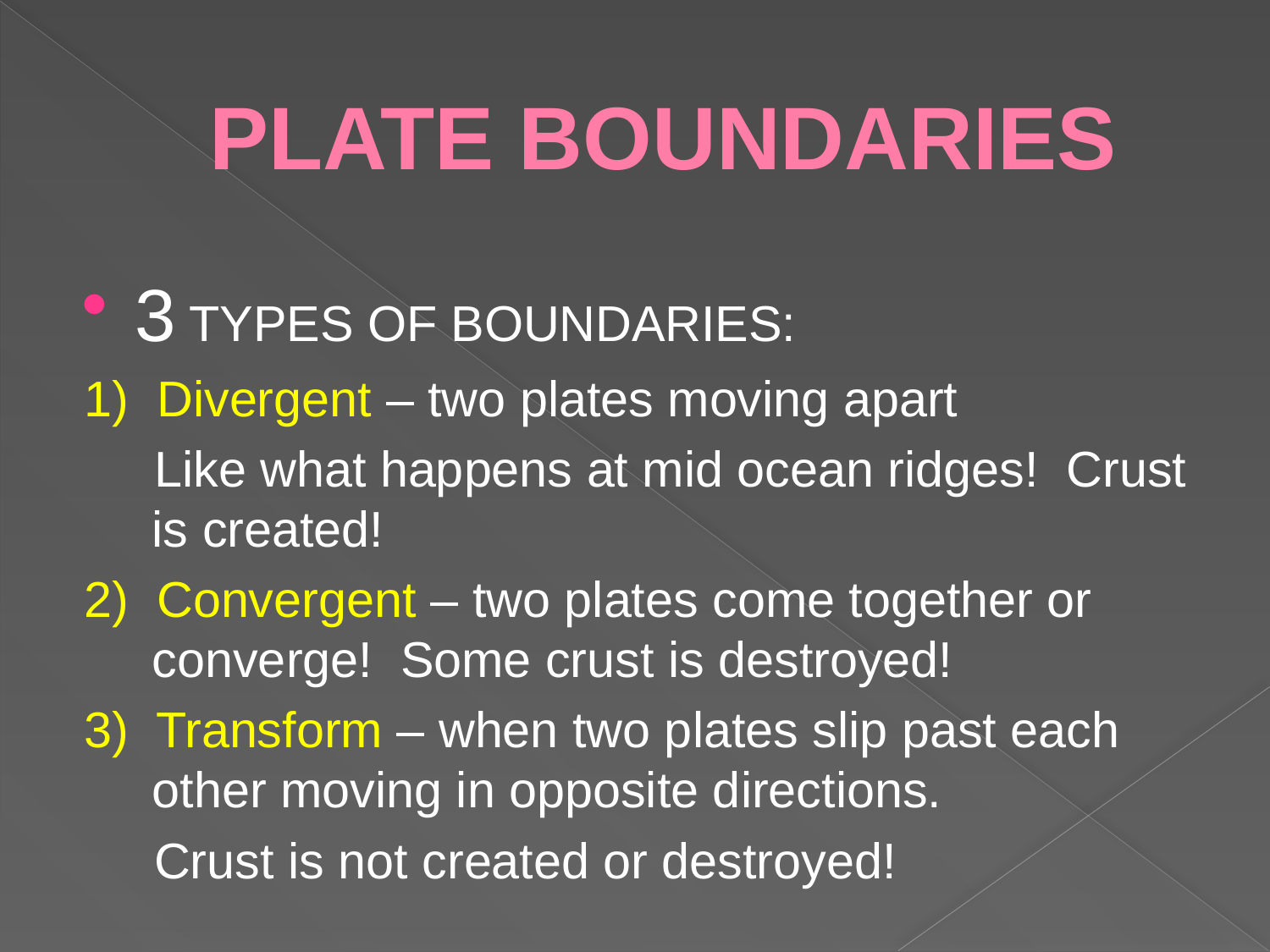

# PLATE BOUNDARIES
3 TYPES OF BOUNDARIES:
1)  Divergent – two plates moving apart
     Like what happens at mid ocean ridges!  Crust is created!
2)  Convergent – two plates come together or converge!  Some crust is destroyed!
3)  Transform – when two plates slip past each other moving in opposite directions.
     Crust is not created or destroyed!